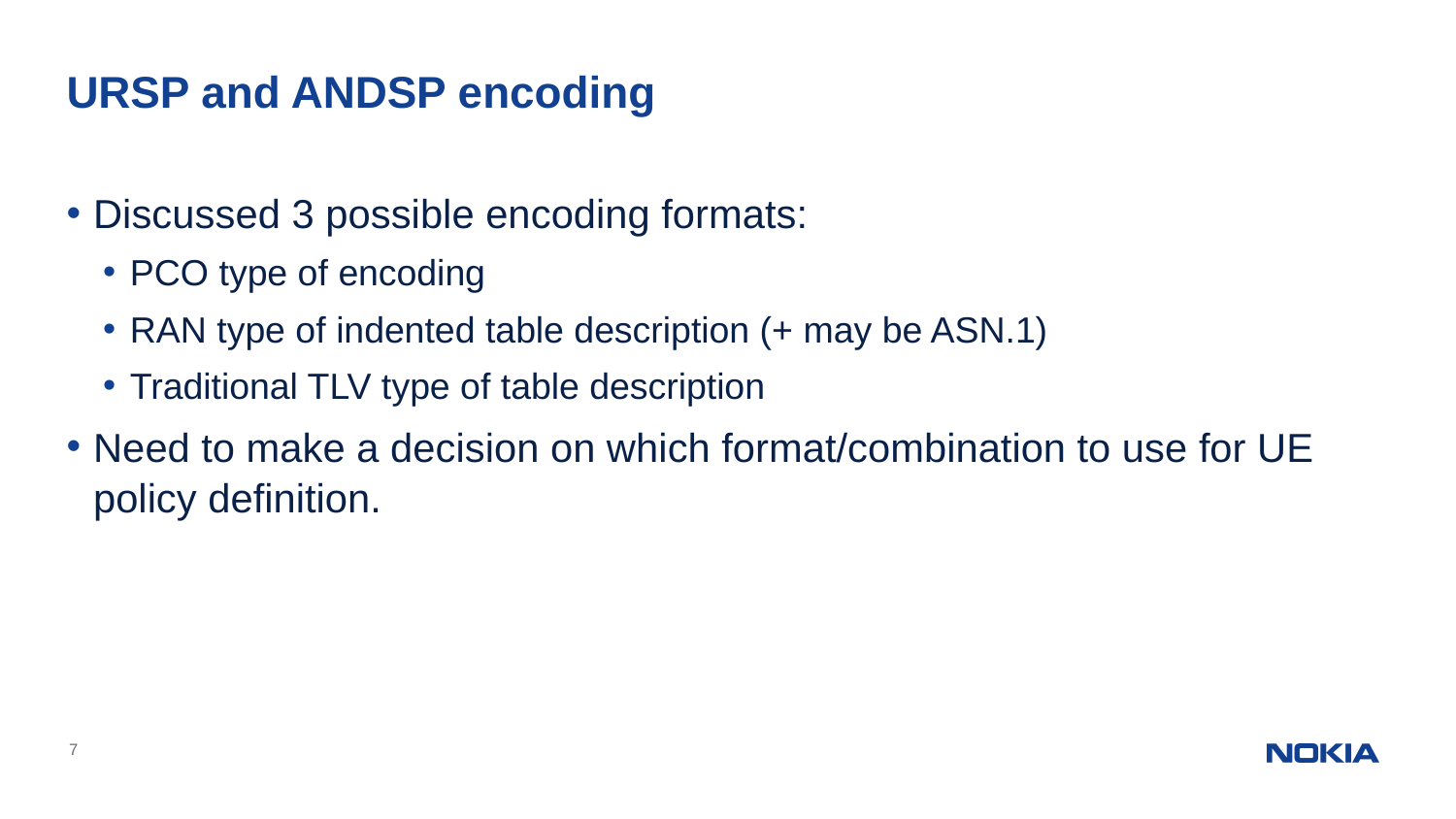

# URSP and ANDSP encoding
Discussed 3 possible encoding formats:
PCO type of encoding
RAN type of indented table description (+ may be ASN.1)
Traditional TLV type of table description
Need to make a decision on which format/combination to use for UE policy definition.

Nokia Internal Use